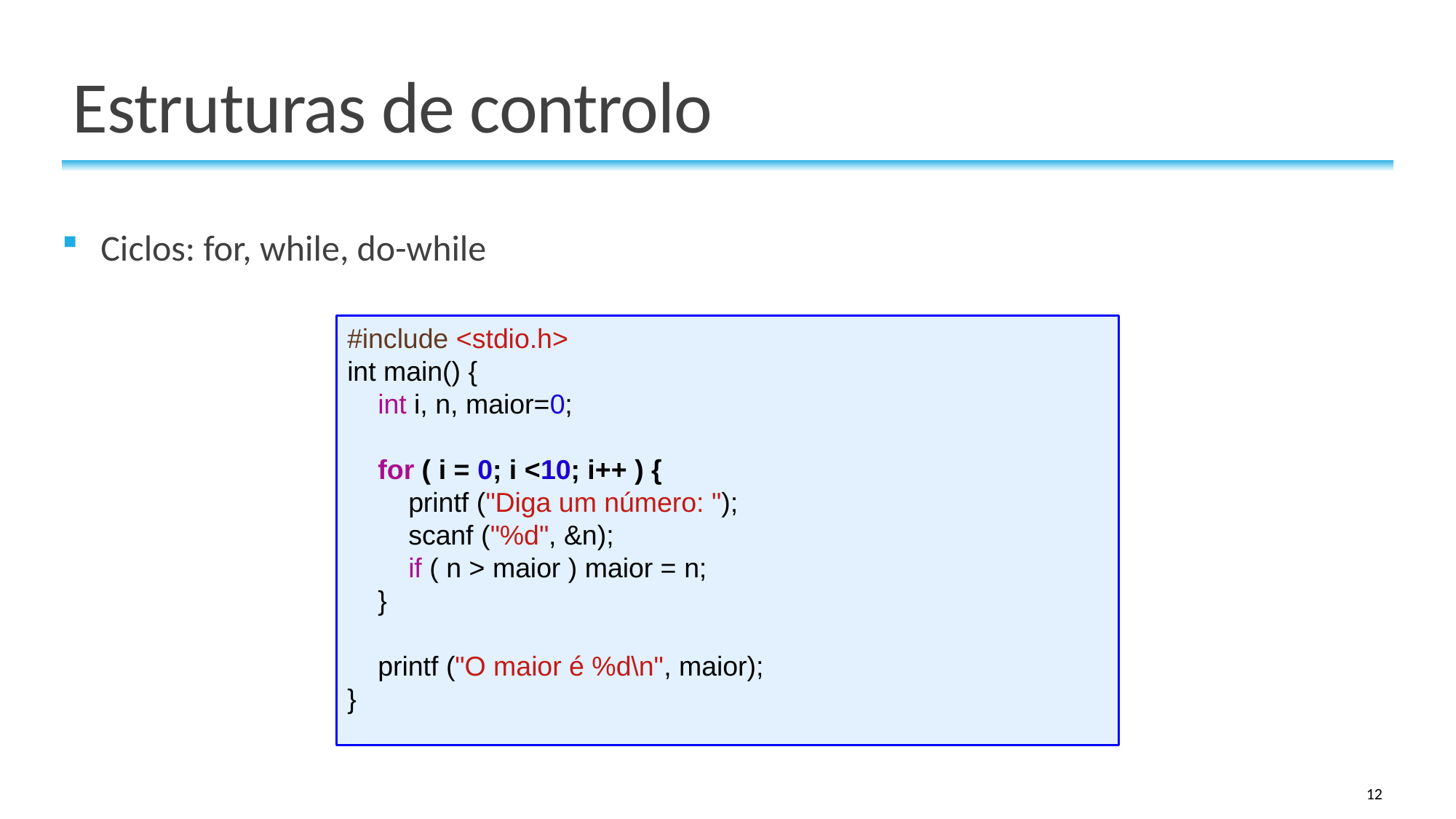

# Estruturas de controlo
Ciclos: for, while, do-while
#include <stdio.h>
int main() {
    int i, n, maior=0;

    for ( i = 0; i <10; i++ ) {
        printf ("Diga um número: ");
        scanf ("%d", &n);
        if ( n > maior ) maior = n;
    }

    printf ("O maior é %d\n", maior);
}

12